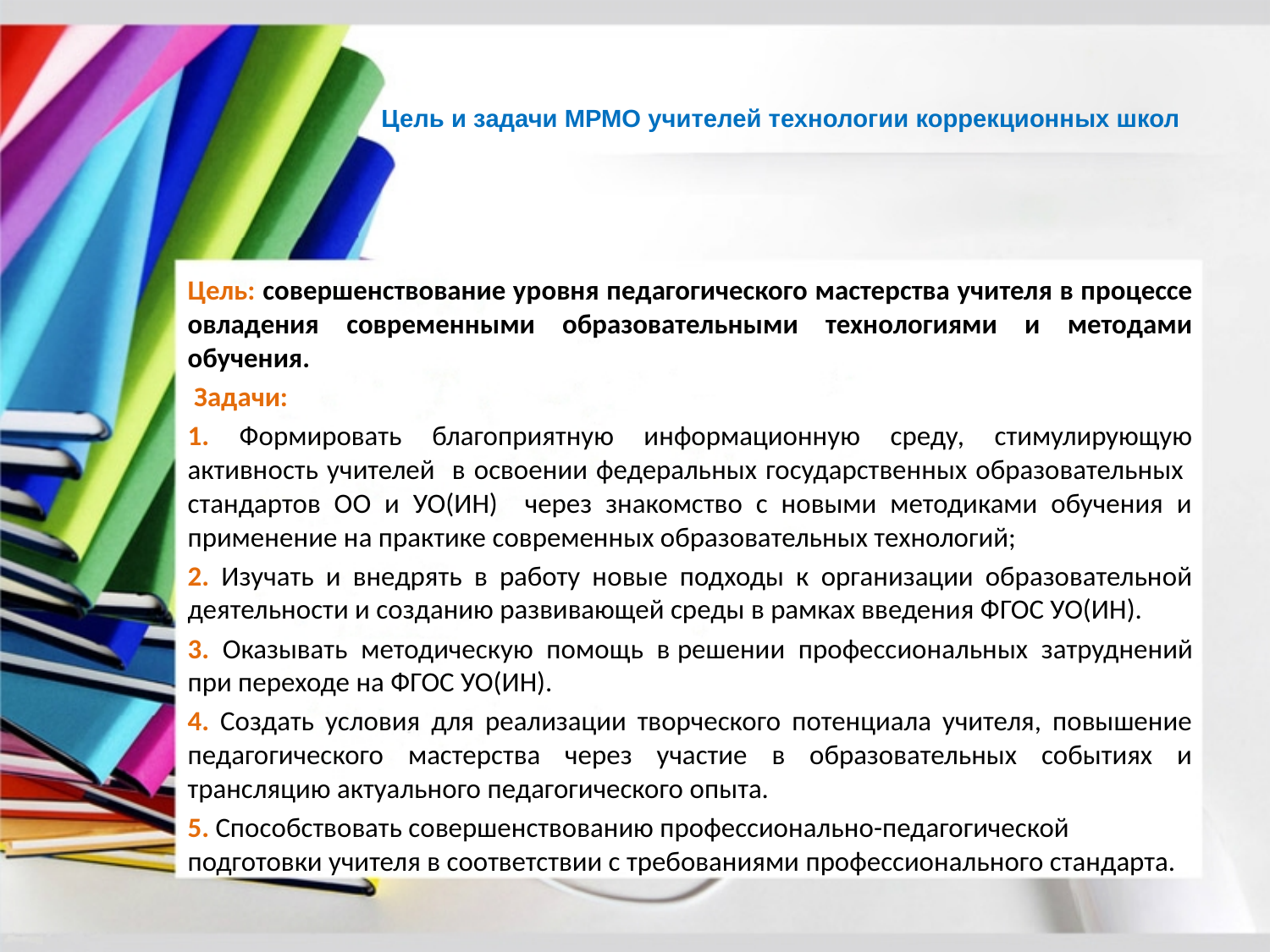

# Цель и задачи МРМО учителей технологии коррекционных школ
Цель: совершенствование уровня педагогического мастерства учителя в процессе овладения современными образовательными технологиями и методами обучения.
 Задачи:
1. Формировать благоприятную информационную среду, стимулирующую активность учителей  в освоении федеральных государственных образовательных  стандартов ОО и УО(ИН)  через знакомство с новыми методиками обучения и применение на практике современных образовательных технологий;
2. Изучать и внедрять в работу новые подходы к организации образовательной деятельности и созданию развивающей среды в рамках введения ФГОС УО(ИН).
3. Оказывать методическую помощь в решении профессиональных затруднений при переходе на ФГОС УО(ИН).
4. Создать условия для реализации творческого потенциала учителя, повышение педагогического мастерства через участие в образовательных событиях и трансляцию актуального педагогического опыта.
5. Способствовать совершенствованию профессионально-педагогической подготовки учителя в соответствии с требованиями профессионального стандарта.